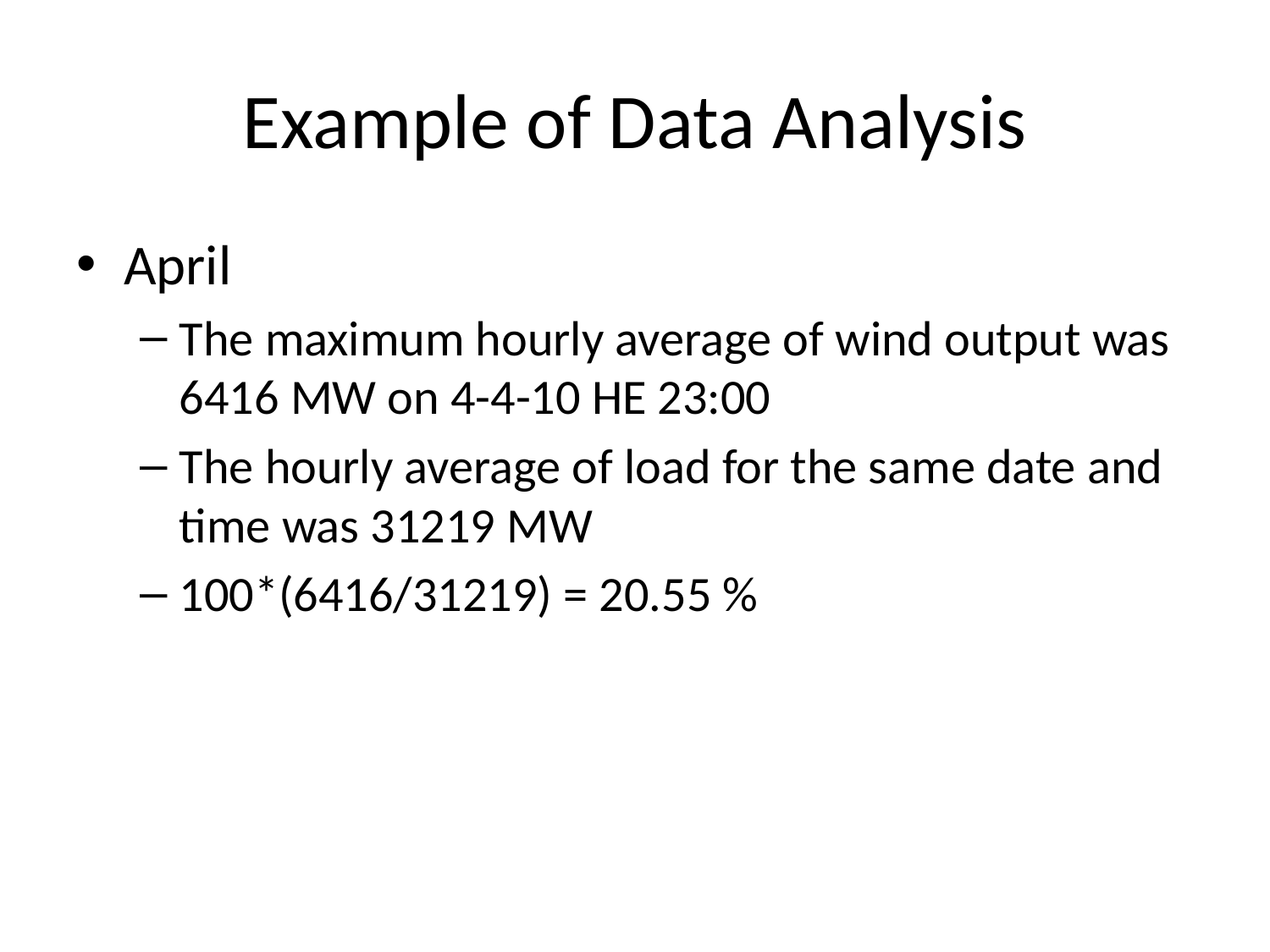

# Example of Data Analysis
April
The maximum hourly average of wind output was 6416 MW on 4-4-10 HE 23:00
The hourly average of load for the same date and time was 31219 MW
100*(6416/31219) = 20.55 %